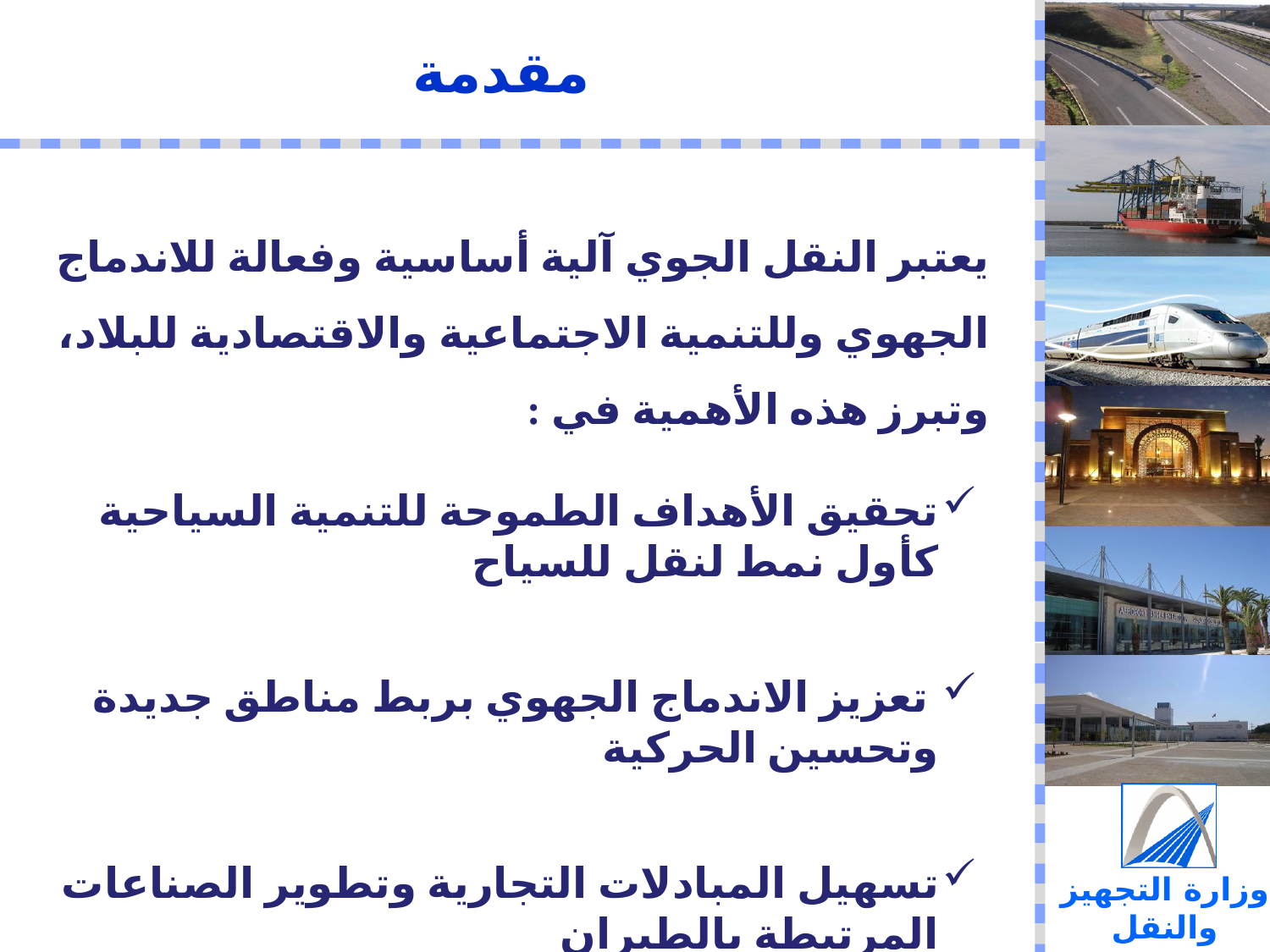

مقدمة

يعتبر النقل الجوي آلية أساسية وفعالة للاندماج الجهوي وللتنمية الاجتماعية والاقتصادية للبلاد، وتبرز هذه الأهمية في :

تحقيق الأهداف الطموحة للتنمية السياحية كأول نمط لنقل للسياح

 تعزيز الاندماج الجهوي بربط مناطق جديدة وتحسين الحركية

تسهيل المبادلات التجارية وتطوير الصناعات المرتبطة بالطيران